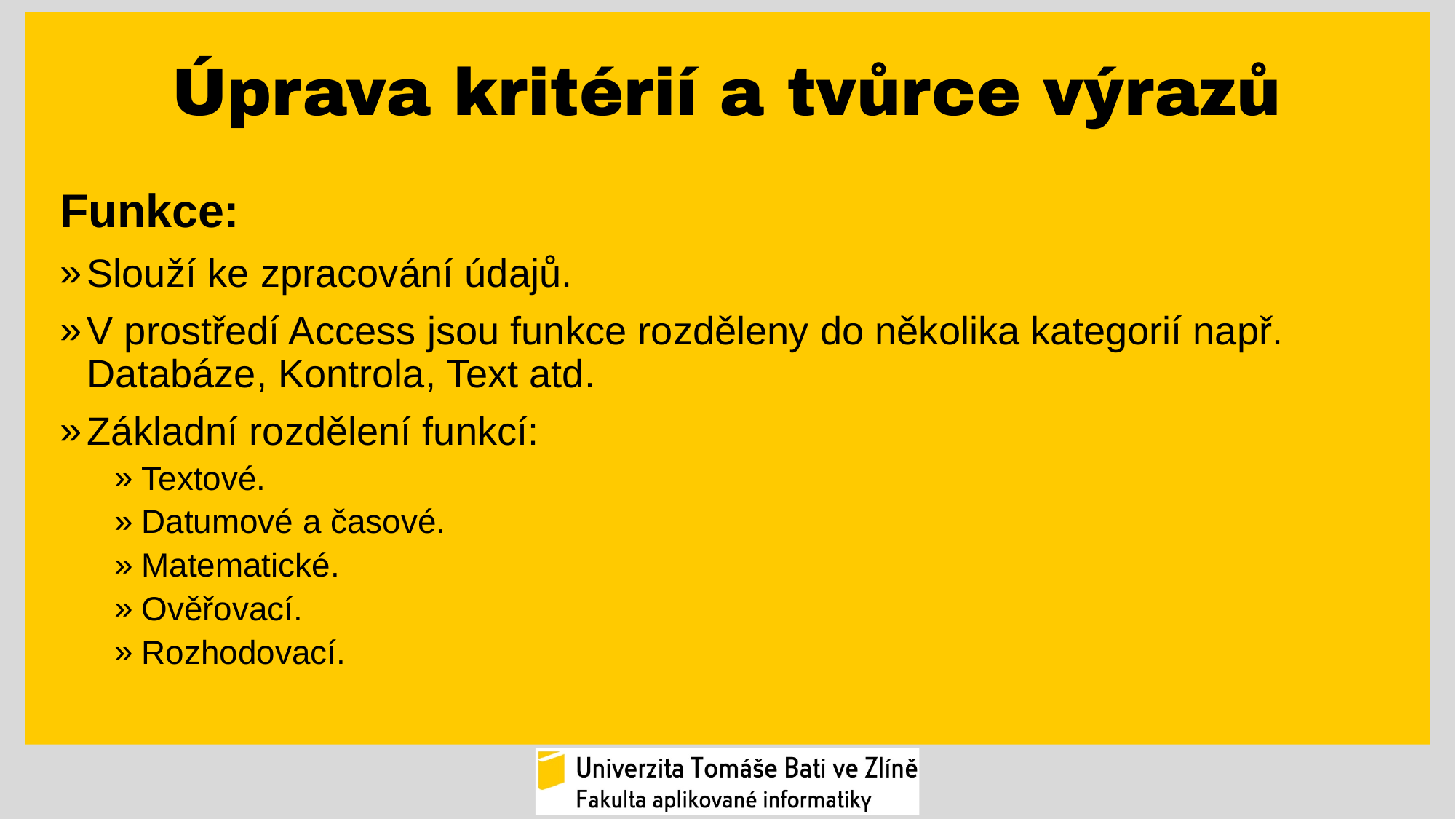

# Úprava kritérií a tvůrce výrazů
Funkce:
Slouží ke zpracování údajů.
V prostředí Access jsou funkce rozděleny do několika kategorií např. Databáze, Kontrola, Text atd.
Základní rozdělení funkcí:
Textové.
Datumové a časové.
Matematické.
Ověřovací.
Rozhodovací.